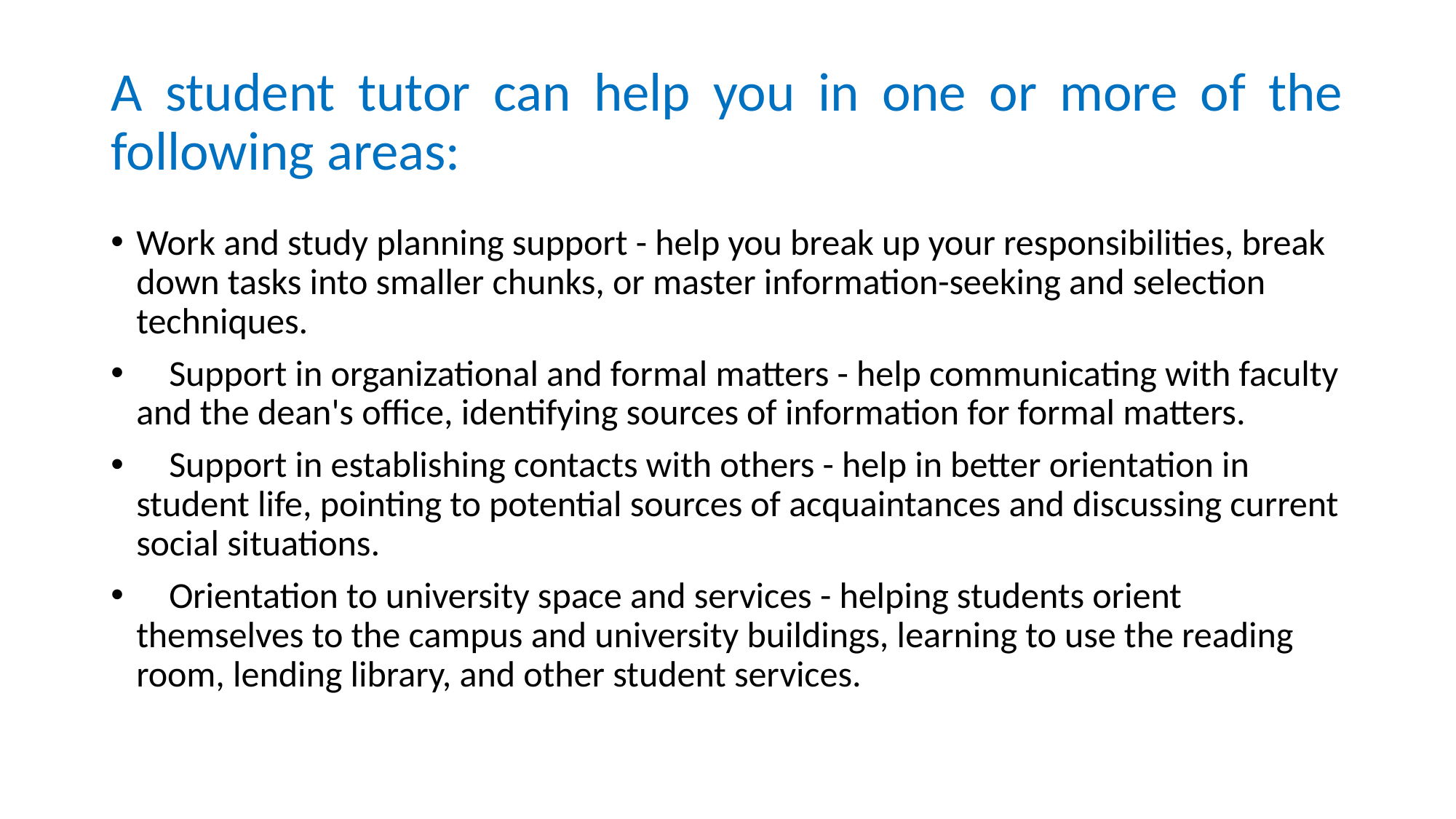

# A student tutor can help you in one or more of the following areas:
Work and study planning support - help you break up your responsibilities, break down tasks into smaller chunks, or master information-seeking and selection techniques.
    Support in organizational and formal matters - help communicating with faculty and the dean's office, identifying sources of information for formal matters.
    Support in establishing contacts with others - help in better orientation in student life, pointing to potential sources of acquaintances and discussing current social situations.
    Orientation to university space and services - helping students orient themselves to the campus and university buildings, learning to use the reading room, lending library, and other student services.